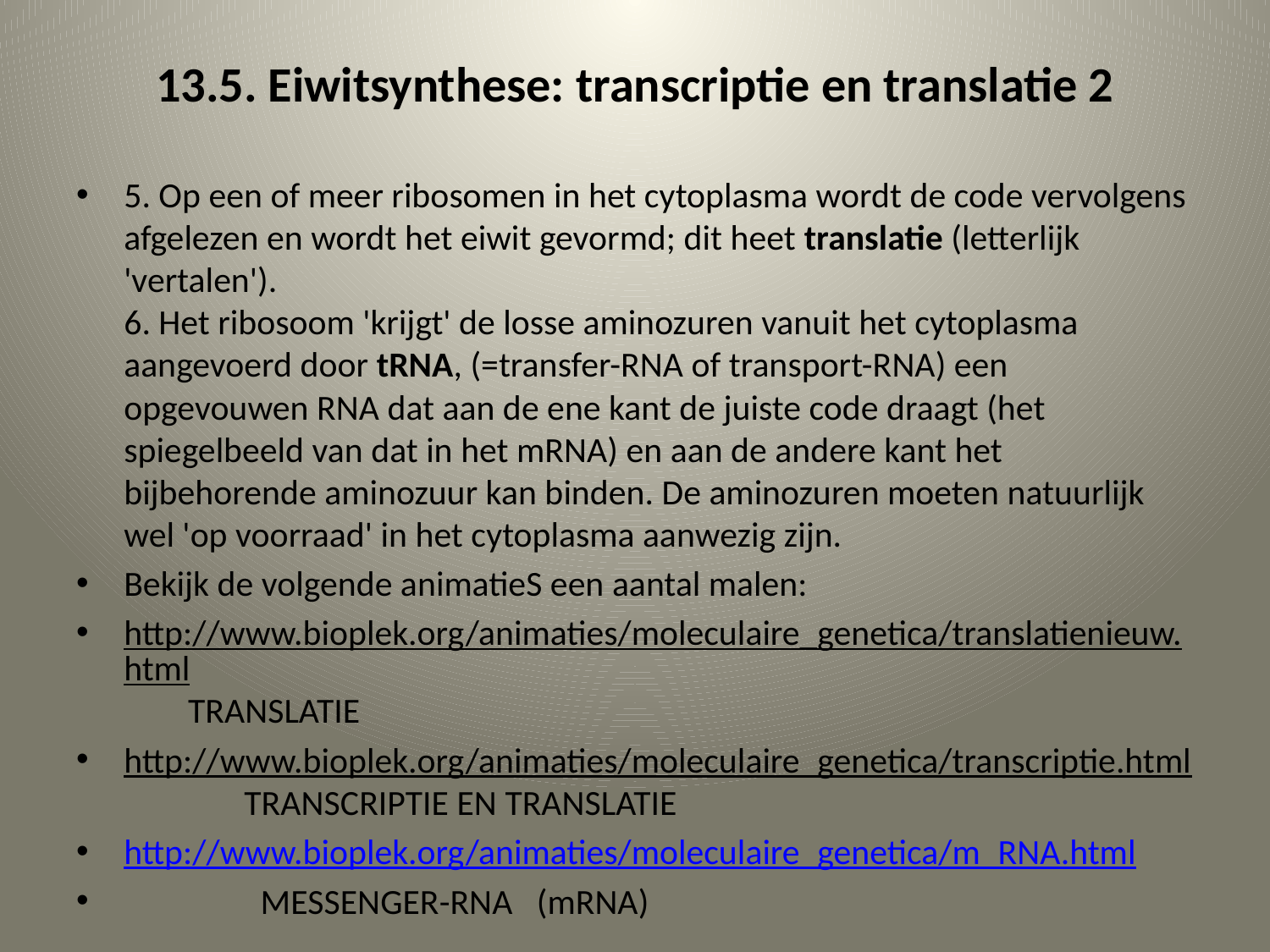

# 13.5. Eiwitsynthese: transcriptie en translatie 2
5. Op een of meer ribosomen in het cytoplasma wordt de code vervolgens afgelezen en wordt het eiwit gevormd; dit heet translatie (letterlijk 'vertalen').
6. Het ribosoom 'krijgt' de losse aminozuren vanuit het cytoplasma aangevoerd door tRNA, (=transfer-RNA of transport-RNA) een opgevouwen RNA dat aan de ene kant de juiste code draagt (het spiegelbeeld van dat in het mRNA) en aan de andere kant het bijbehorende aminozuur kan binden. De aminozuren moeten natuurlijk wel 'op voorraad' in het cytoplasma aanwezig zijn.
Bekijk de volgende animatieS een aantal malen:
http://www.bioplek.org/animaties/moleculaire_genetica/translatienieuw.html        TRANSLATIE
http://www.bioplek.org/animaties/moleculaire_genetica/transcriptie.html                TRANSCRIPTIE EN TRANSLATIE
http://www.bioplek.org/animaties/moleculaire_genetica/m_RNA.html
                 MESSENGER-RNA   (mRNA)